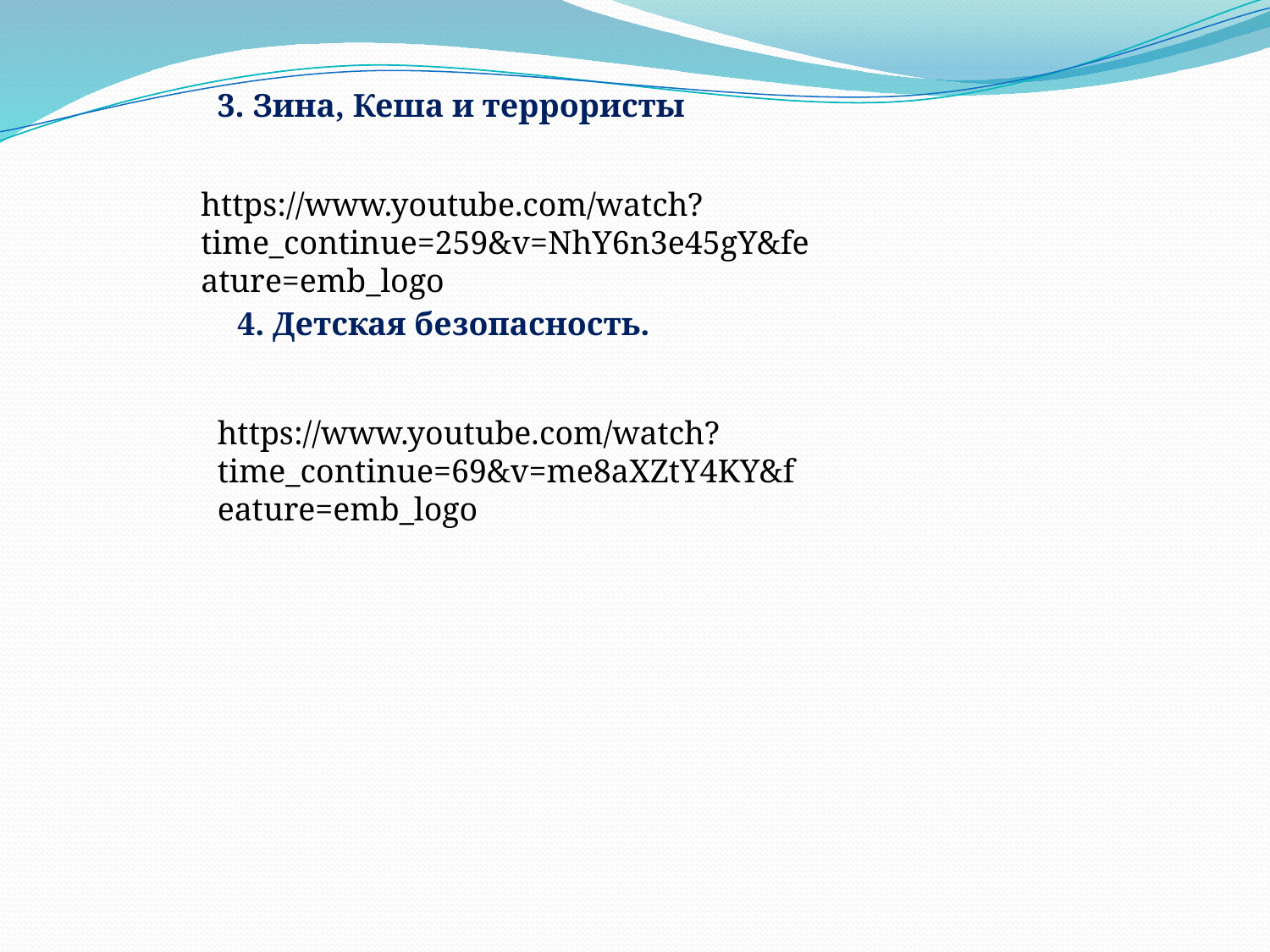

3. Зина, Кеша и террористы
https://www.youtube.com/watch?time_continue=259&v=NhY6n3e45gY&feature=emb_logo
4. Детская безопасность.
https://www.youtube.com/watch?time_continue=69&v=me8aXZtY4KY&feature=emb_logo